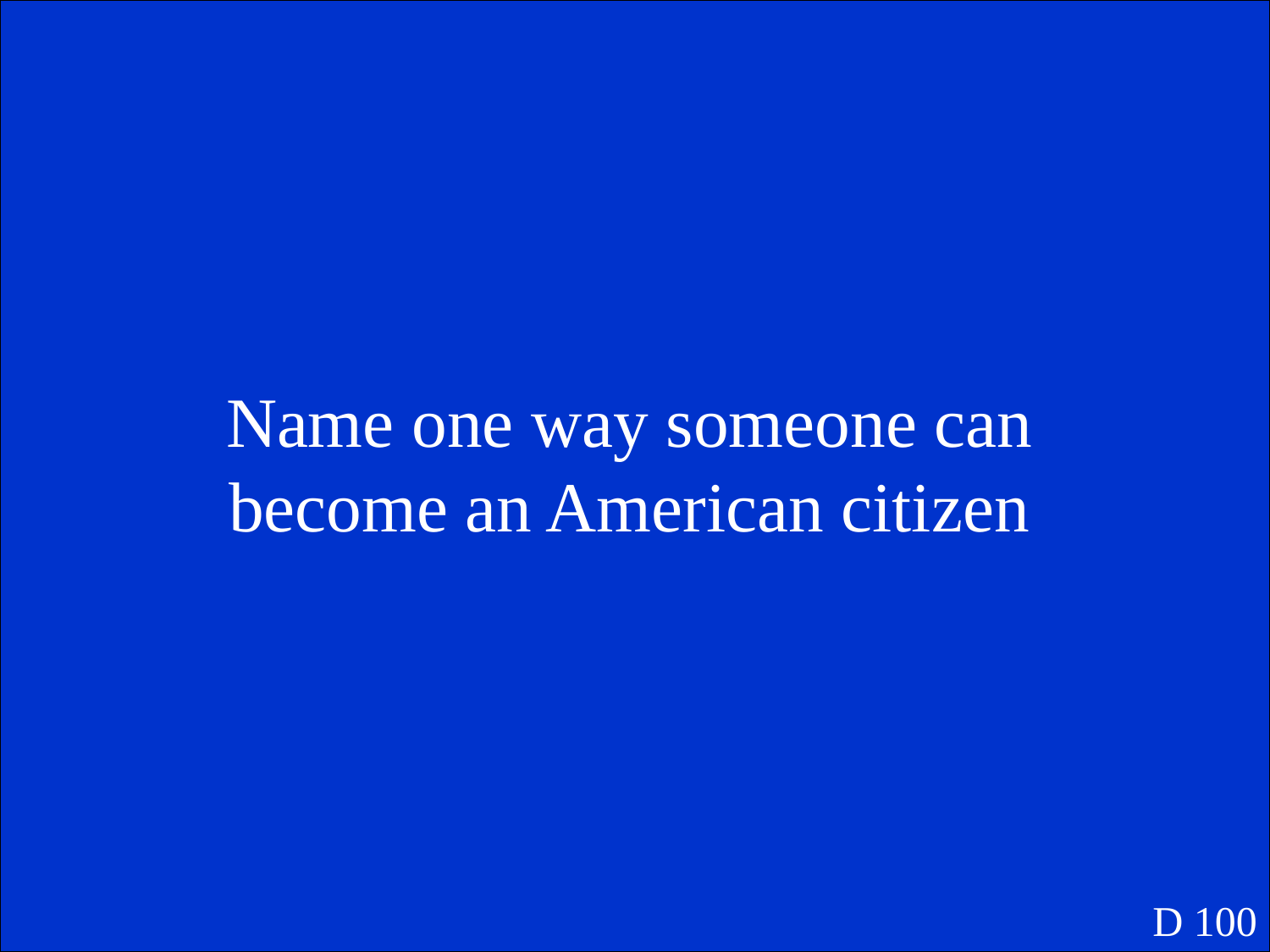

Name one way someone can become an American citizen

D 100